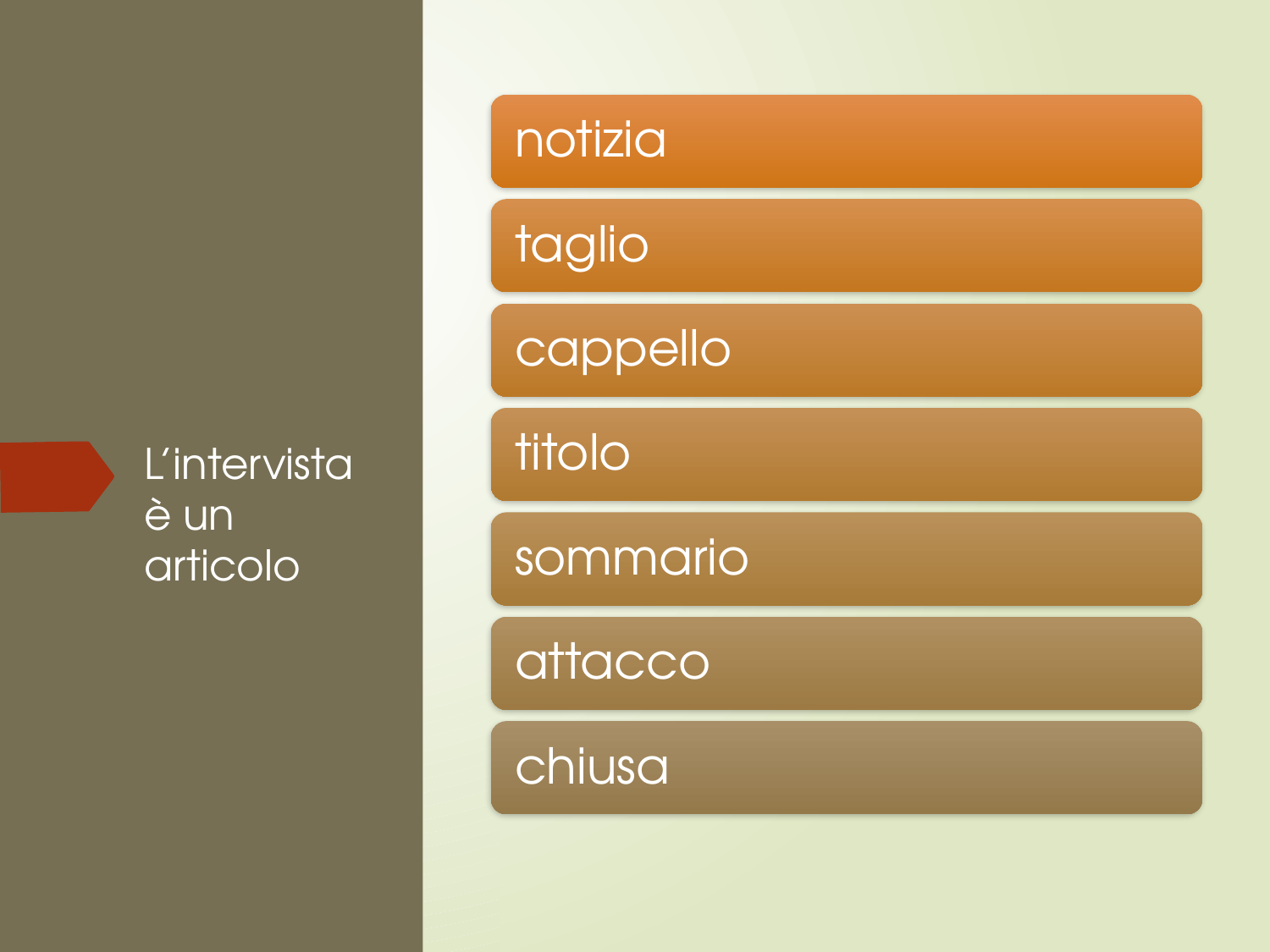

notizia
taglio
cappello
titolo
sommario
attacco
chiusa
# L’intervista è un articolo